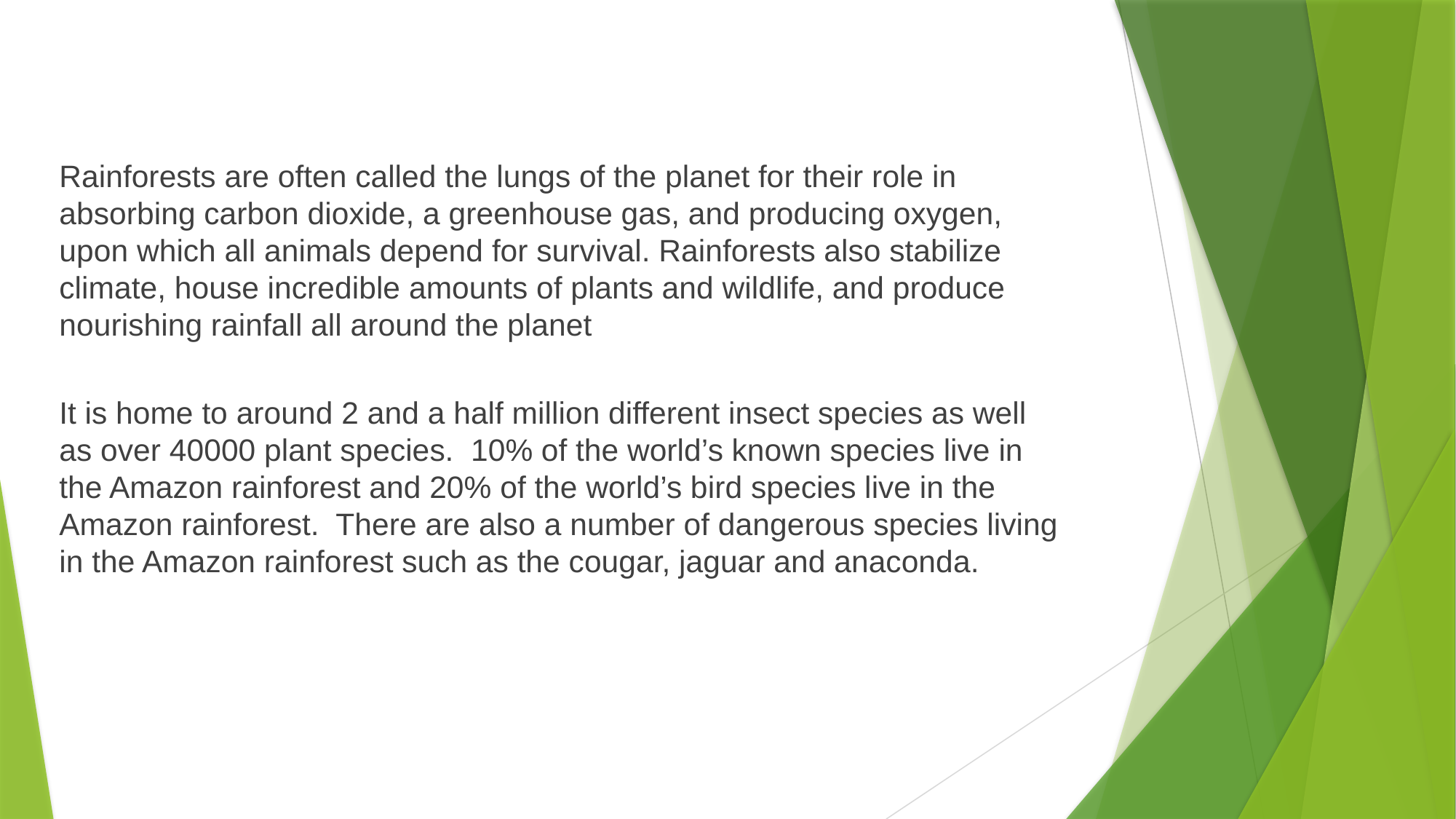

Rainforests are often called the lungs of the planet for their role in absorbing carbon dioxide, a greenhouse gas, and producing oxygen, upon which all animals depend for survival. Rainforests also stabilize climate, house incredible amounts of plants and wildlife, and produce nourishing rainfall all around the planet
It is home to around 2 and a half million different insect species as well as over 40000 plant species.  10% of the world’s known species live in the Amazon rainforest and 20% of the world’s bird species live in the Amazon rainforest.  There are also a number of dangerous species living in the Amazon rainforest such as the cougar, jaguar and anaconda.